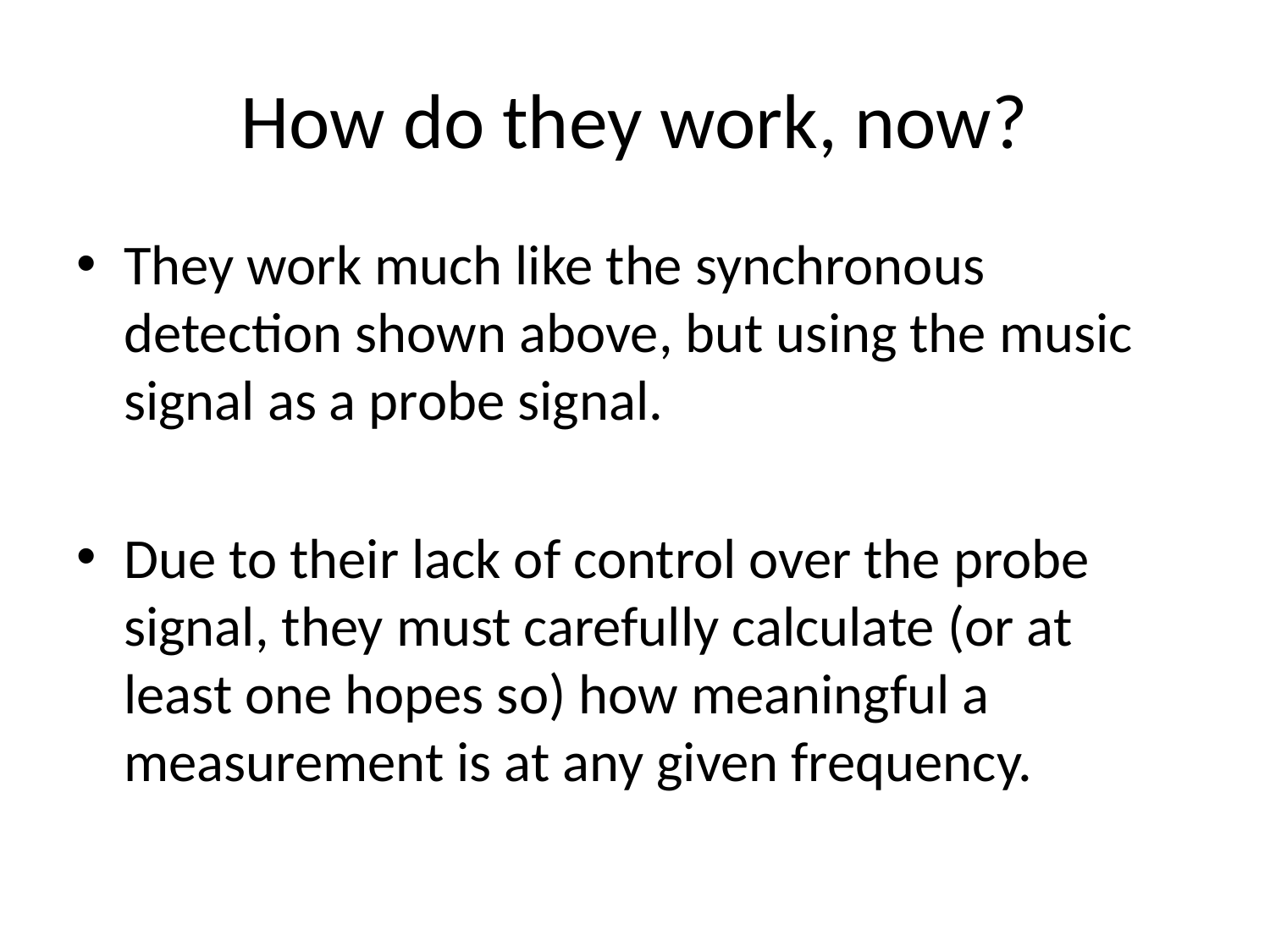

# How do they work, now?
They work much like the synchronous detection shown above, but using the music signal as a probe signal.

Due to their lack of control over the probe signal, they must carefully calculate (or at least one hopes so) how meaningful a measurement is at any given frequency.